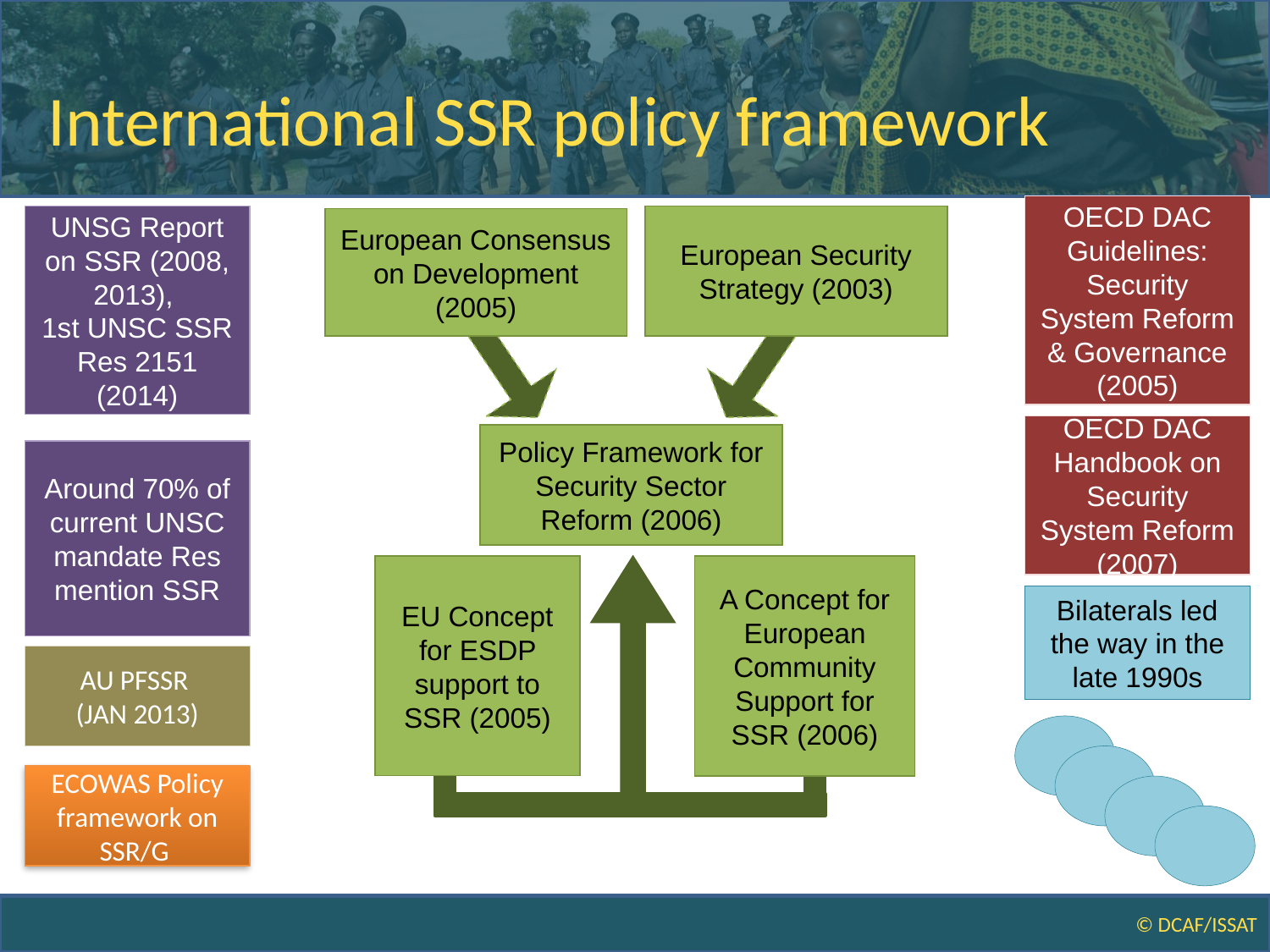

# International SSR policy framework
OECD DAC Guidelines: Security System Reform & Governance (2005)
UNSG Report on SSR (2008, 2013),
1st UNSC SSR Res 2151 (2014)
European Security Strategy (2003)
European Consensus on Development (2005)

OECD DAC Handbook on Security System Reform (2007)
Policy Framework for Security Sector Reform (2006)
Around 70% of current UNSC mandate Res mention SSR
EU Concept for ESDP support to SSR (2005)

A Concept for European Community Support for SSR (2006)
Bilaterals led the way in the late 1990s
AU PFSSR
(JAN 2013)

ECOWAS Policy framework on SSR/G